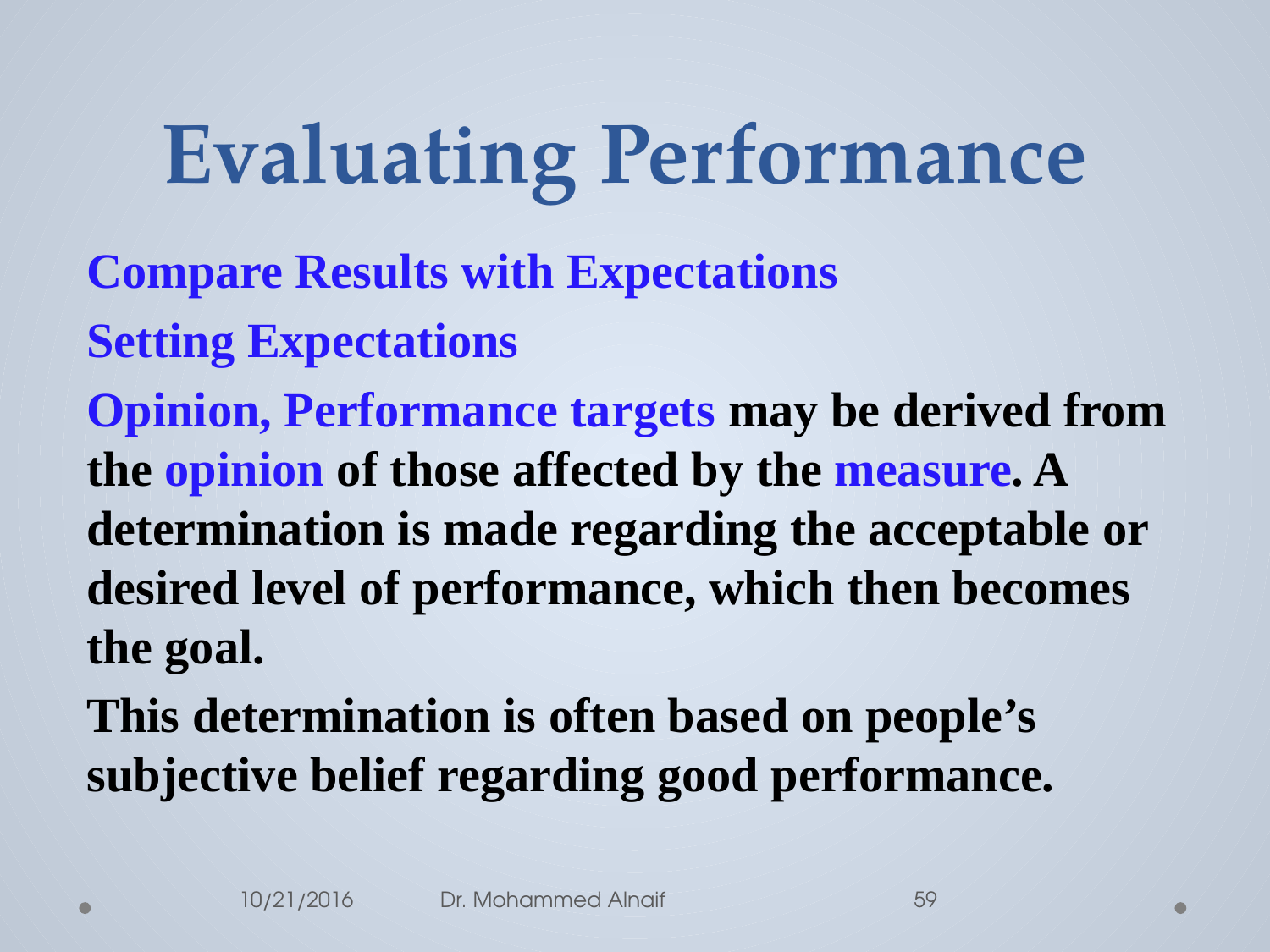

# Evaluating Performance
Compare Results with Expectations
Setting Expectations
Opinion, Performance targets may be derived from the opinion of those affected by the measure. A determination is made regarding the acceptable or desired level of performance, which then becomes the goal.
This determination is often based on people’s subjective belief regarding good performance.
10/21/2016
Dr. Mohammed Alnaif
59